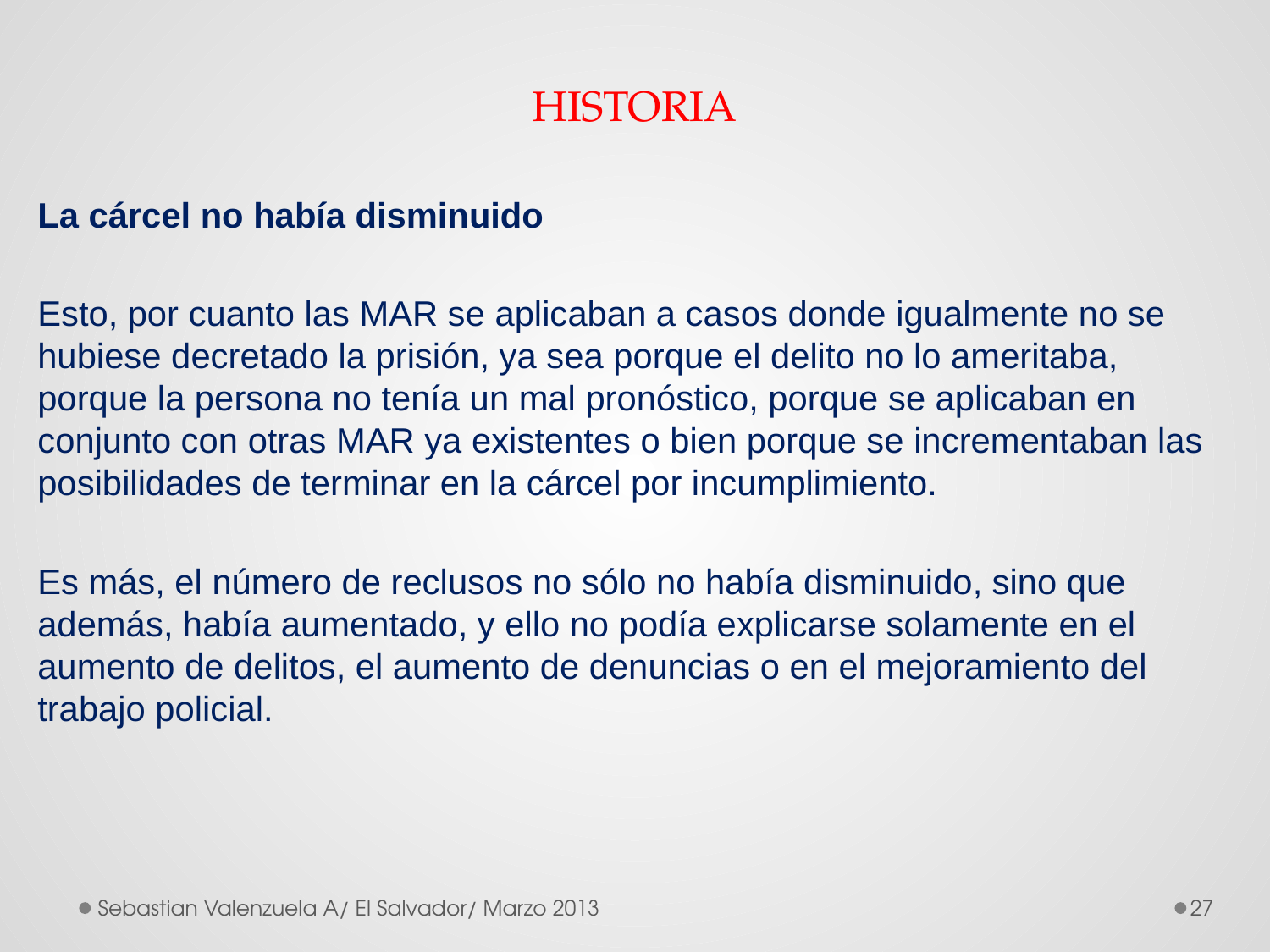

# HISTORIA
La cárcel no había disminuido

Esto, por cuanto las MAR se aplicaban a casos donde igualmente no se hubiese decretado la prisión, ya sea porque el delito no lo ameritaba, porque la persona no tenía un mal pronóstico, porque se aplicaban en conjunto con otras MAR ya existentes o bien porque se incrementaban las posibilidades de terminar en la cárcel por incumplimiento.

Es más, el número de reclusos no sólo no había disminuido, sino que además, había aumentado, y ello no podía explicarse solamente en el aumento de delitos, el aumento de denuncias o en el mejoramiento del trabajo policial.

Sebastian Valenzuela A/ El Salvador/ Marzo 2013
27